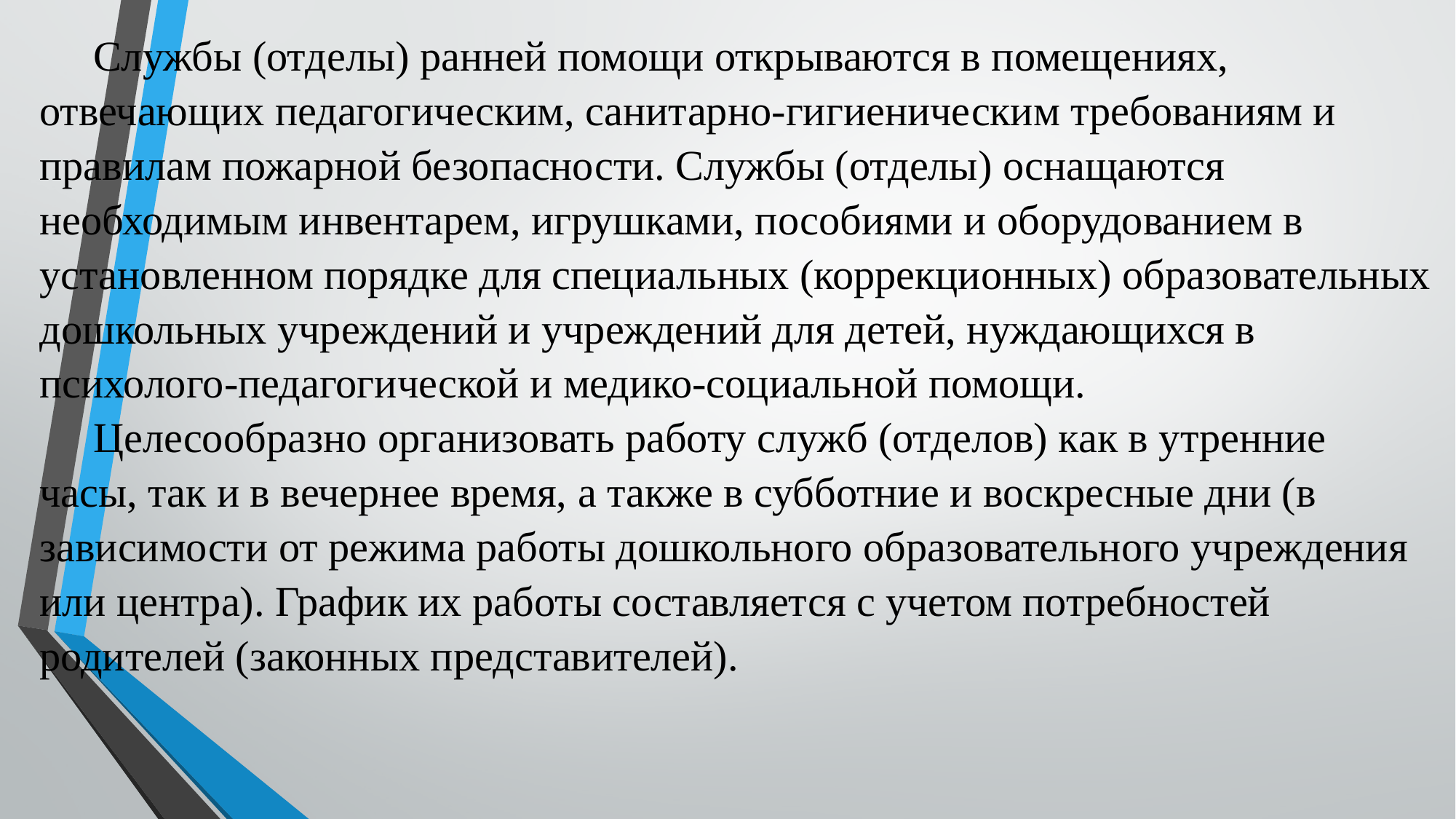

Службы (отделы) ранней помощи открываются в помещениях, отвечающих педагогическим, санитарно-гигиеническим требованиям и правилам пожарной безопасности. Службы (отделы) оснащаются необходимым инвентарем, игрушками, пособиями и оборудованием в установленном порядке для специальных (коррекционных) образовательных дошкольных учреждений и учреждений для детей, нуждающихся в психолого-педагогической и медико-социальной помощи.
Целесообразно организовать работу служб (отделов) как в утренние часы, так и в вечернее время, а также в субботние и воскресные дни (в зависимости от режима работы дошкольного образовательного учреждения или центра). График их работы составляется с учетом потребностей родителей (законных представителей).